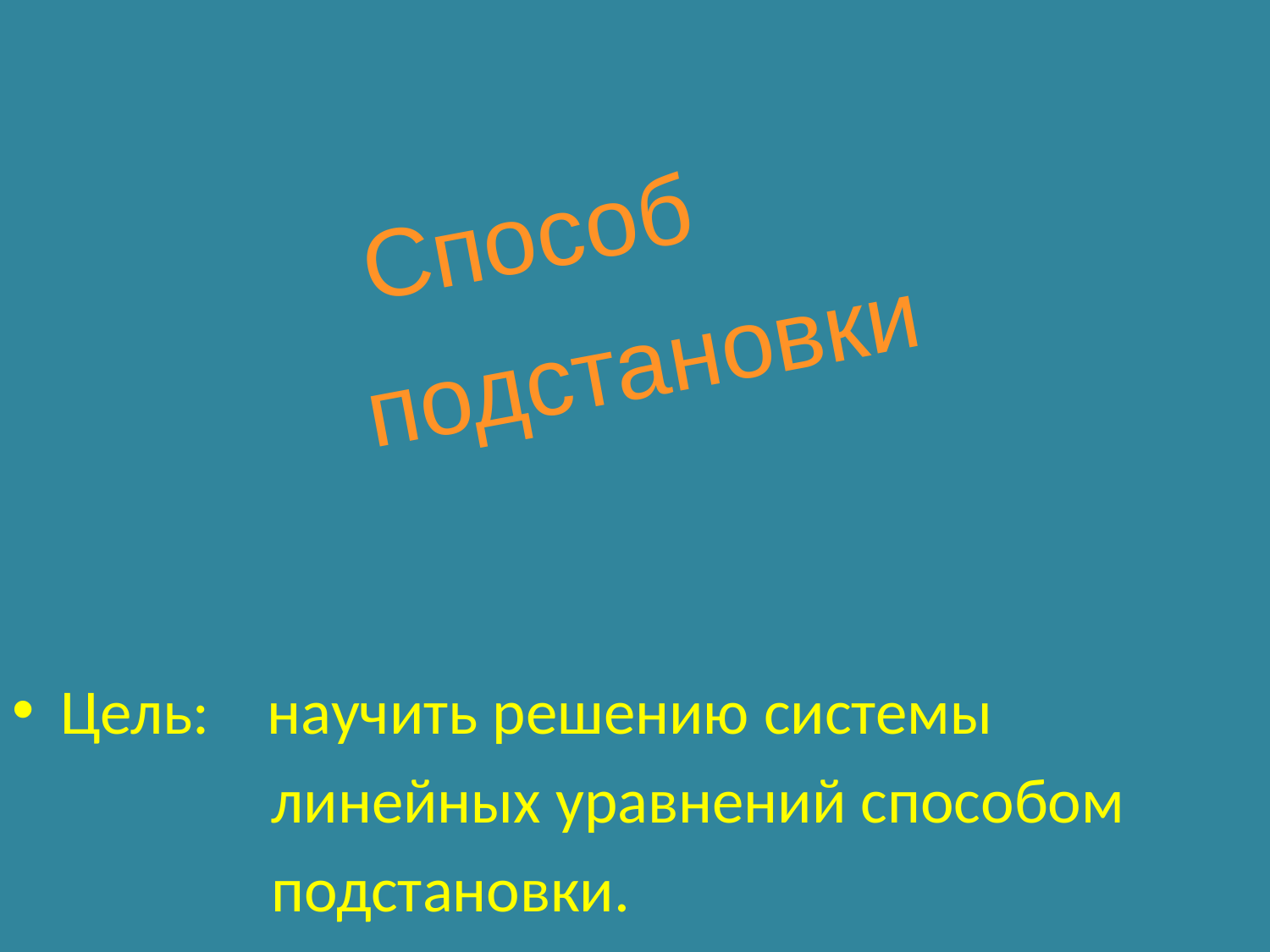

# Способ подстановки
Цель:    научить решению системы
                  линейных уравнений способом
                  подстановки.